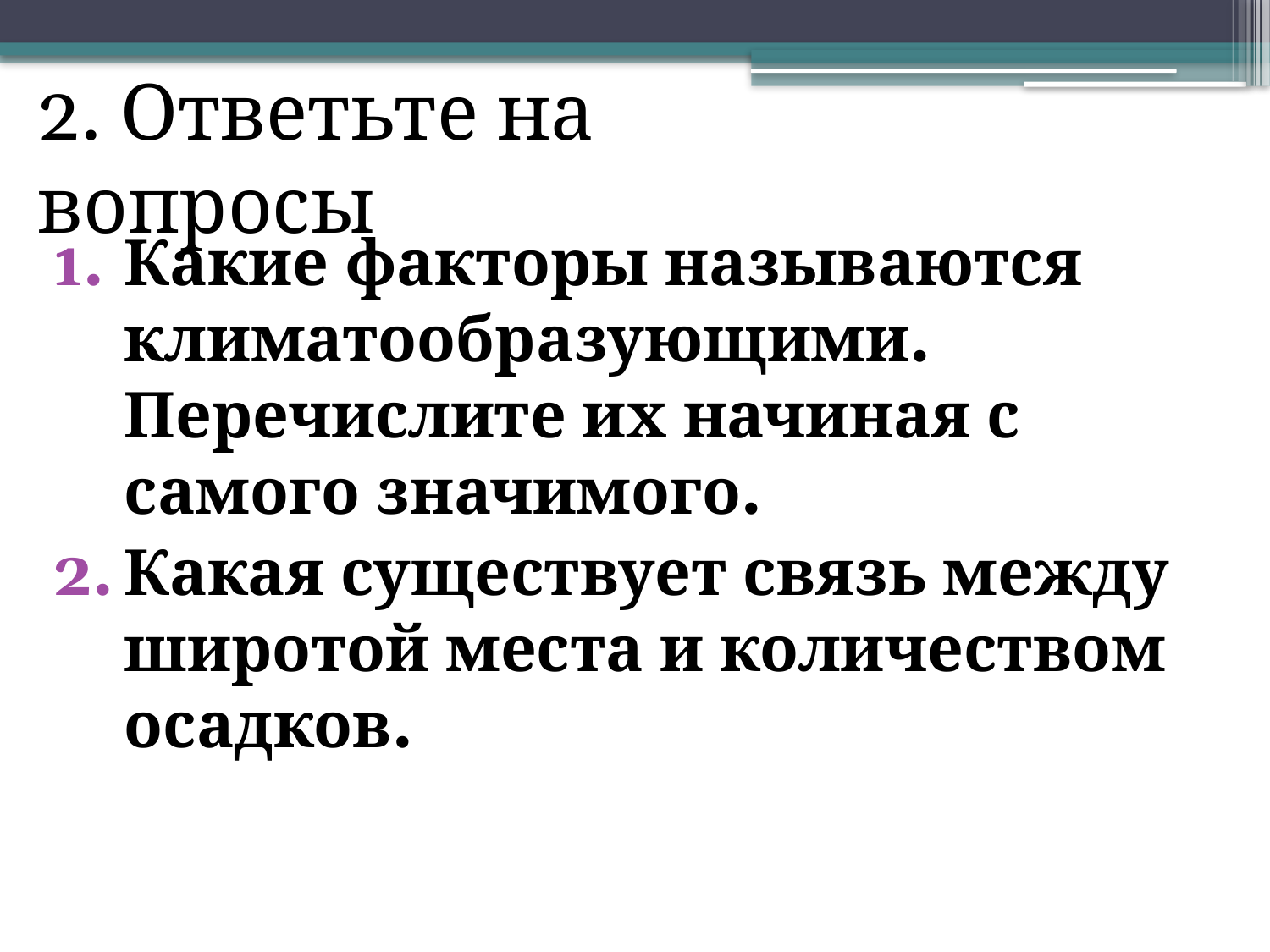

2. Ответьте на вопросы
Какие факторы называются климатообразующими. Перечислите их начиная с самого значимого.
Какая существует связь между широтой места и количеством осадков.